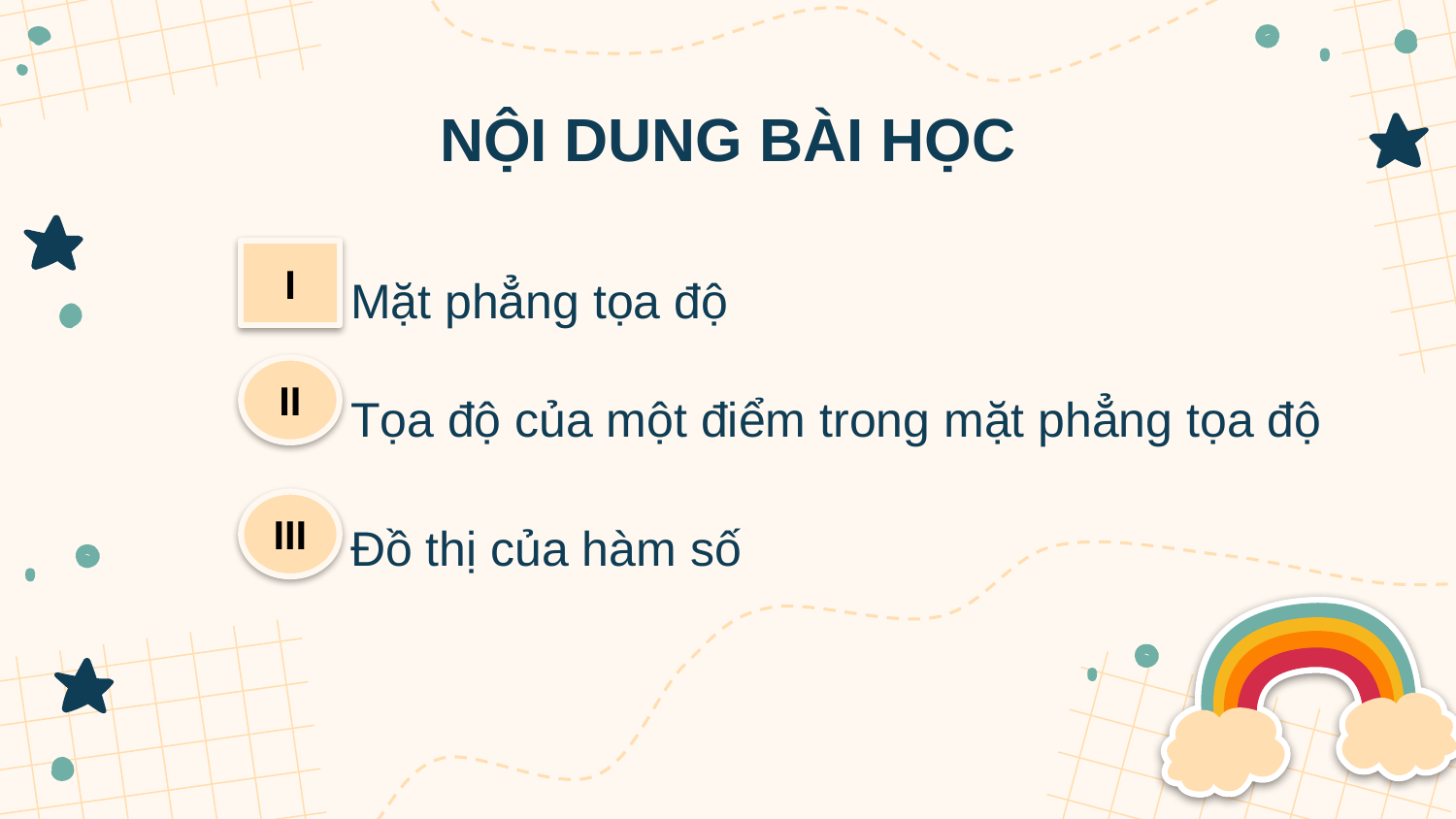

# NỘI DUNG BÀI HỌC
I
Mặt phẳng tọa độ
II
Tọa độ của một điểm trong mặt phẳng tọa độ
III
Đồ thị của hàm số